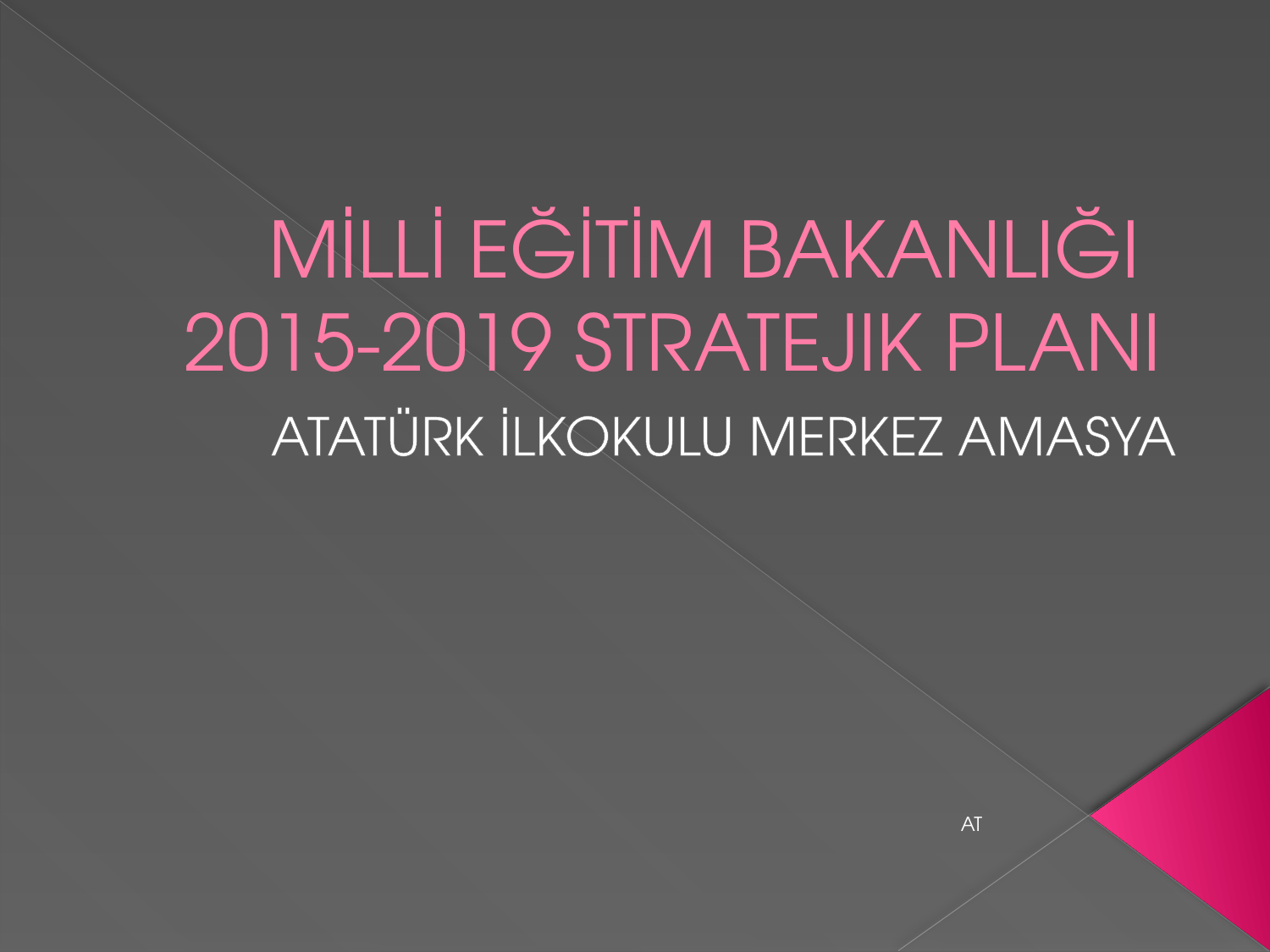

# MİLLİ EĞİTİM BAKANLIĞI  2015-2019 STRATEJIK PLANI
ATATÜRK İLKOKULU MERKEZ AMASYA
AT